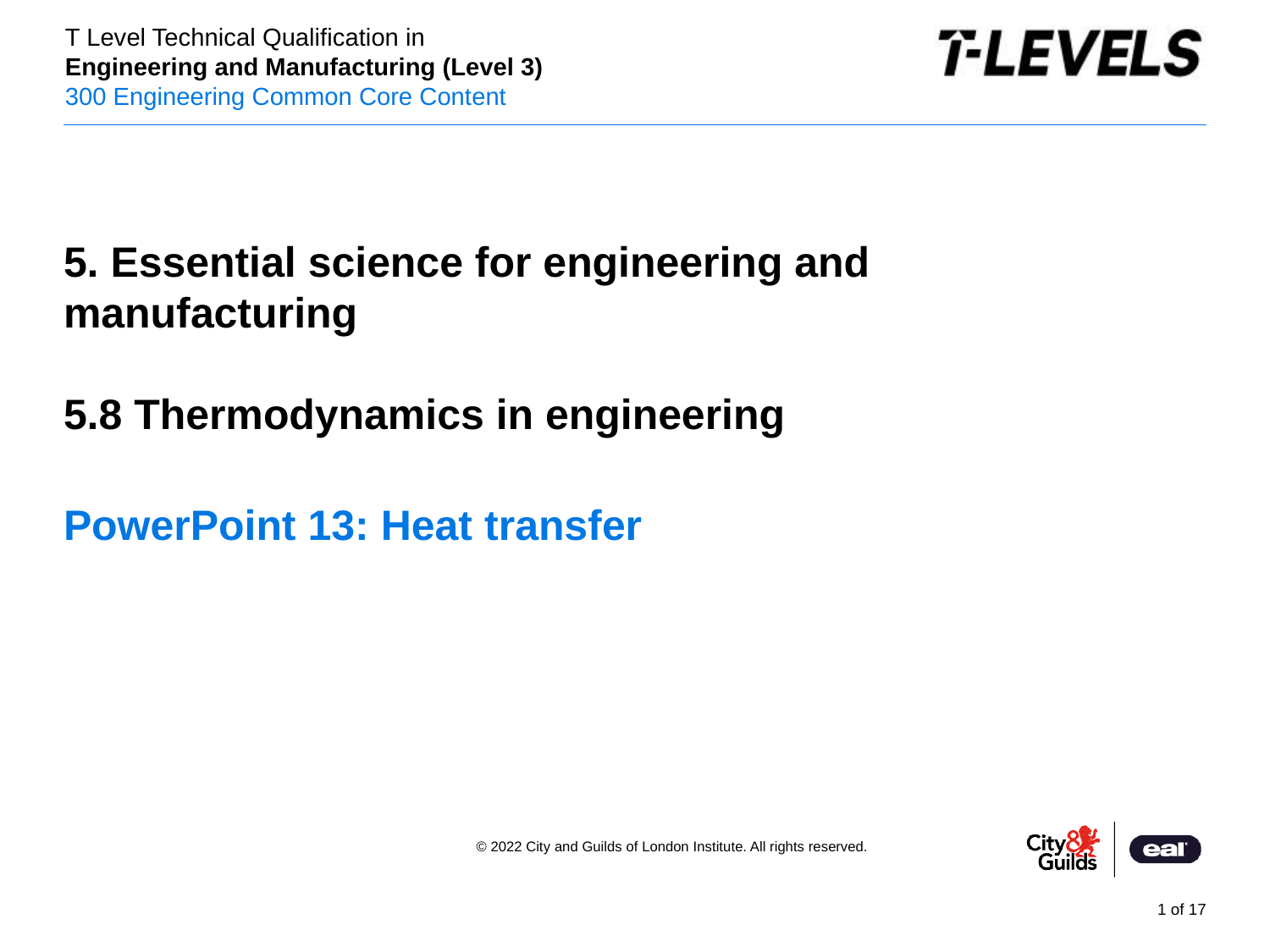

PowerPoint presentation
5. Essential science for engineering and manufacturing

5.8 Thermodynamics in engineering

# PowerPoint 13: Heat transfer